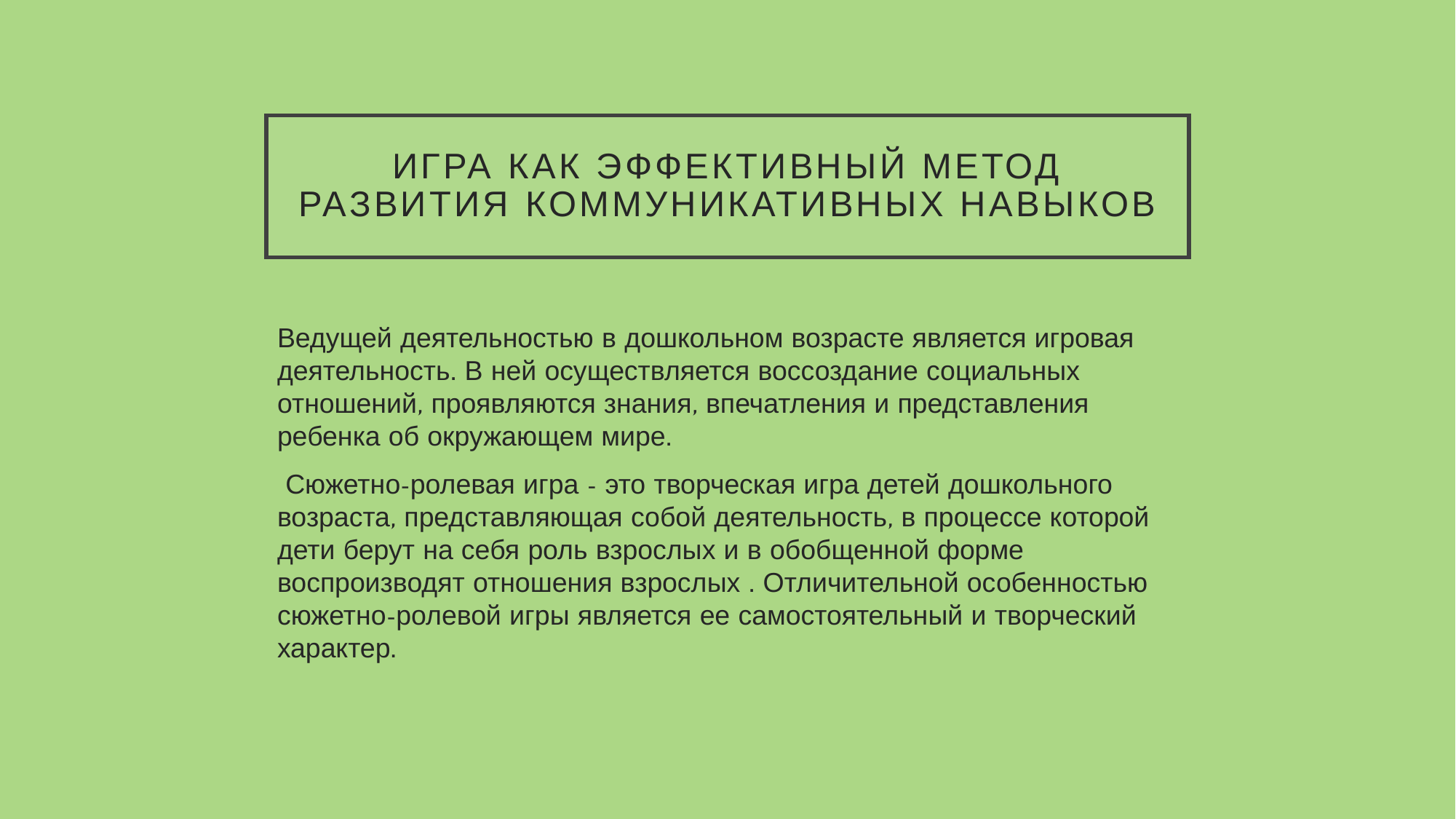

# игра как эффективный метод развития коммуникативных навыков
Ведущей деятельностью в дошкольном возрасте является игровая деятельность. В ней осуществляется воссоздание социальных отношений, проявляются знания, впечатления и представления ребенка об окружающем мире.
 Сюжетно-ролевая игра - это творческая игра детей дошкольного возраста, представляющая собой деятельность, в процессе которой дети берут на себя роль взрослых и в обобщенной форме воспроизводят отношения взрослых . Отличительной особенностью сюжетно-ролевой игры является ее самостоятельный и творческий характер.